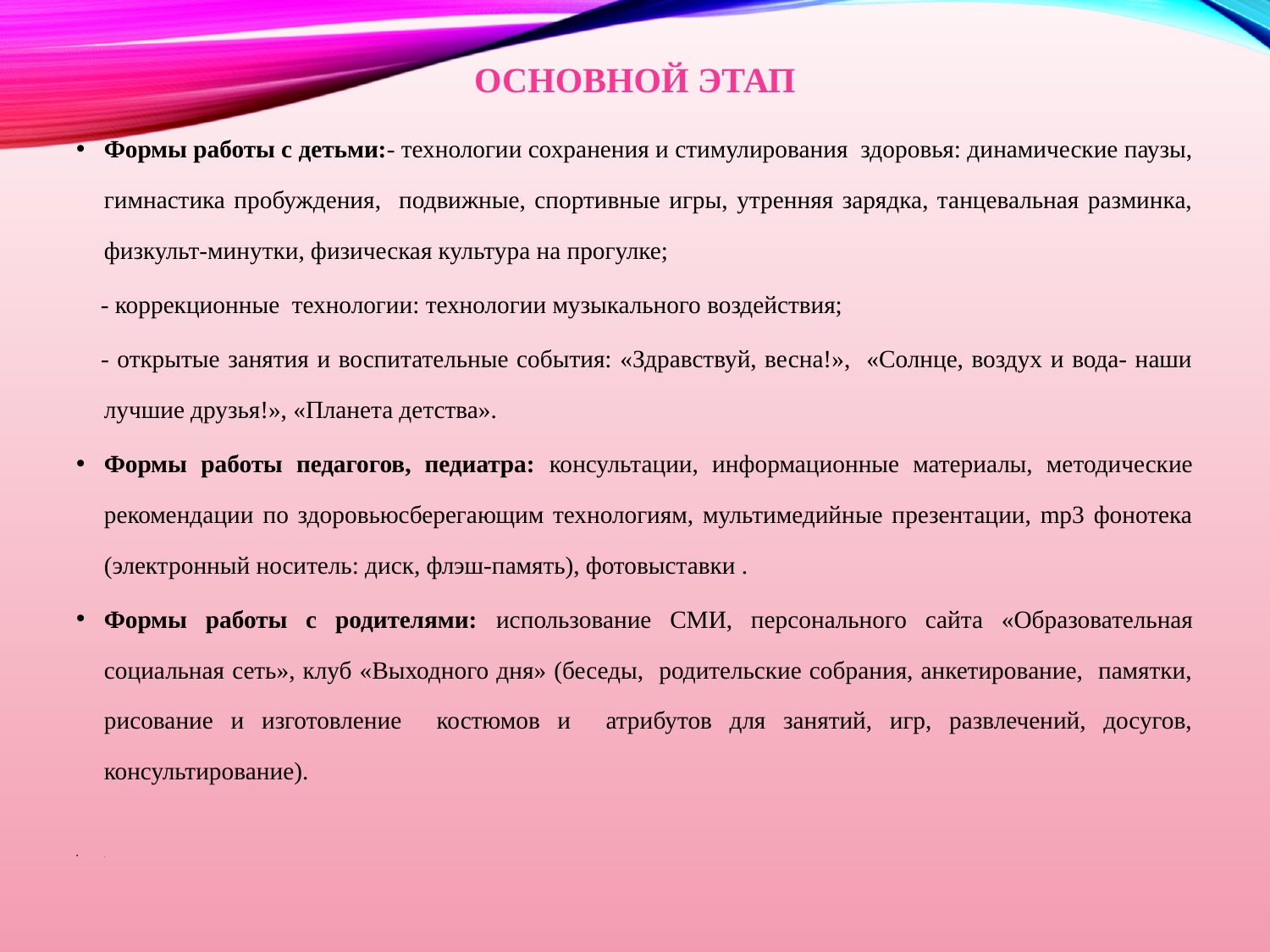

# Основной этап
Формы работы с детьми:- технологии сохранения и стимулирования  здоровья: динамические паузы, гимнастика пробуждения,  подвижные, спортивные игры, утренняя зарядка, танцевальная разминка, физкульт-минутки, физическая культура на прогулке;
    - коррекционные  технологии: технологии музыкального воздействия;
   - открытые занятия и воспитательные события: «Здравствуй, весна!»,  «Солнце, воздух и вода- наши лучшие друзья!», «Планета детства».
Формы работы педагогов, педиатра: консультации, информационные материалы, методические рекомендации по здоровьюсберегающим технологиям, мультимедийные презентации, mp3 фонотека (электронный носитель: диск, флэш-память), фотовыставки .
Формы работы с родителями: использование СМИ, персонального сайта «Образовательная социальная сеть», клуб «Выходного дня» (беседы,  родительские собрания, анкетирование,  памятки, рисование и изготовление  костюмов и  атрибутов для занятий, игр, развлечений, досугов, консультирование).

.